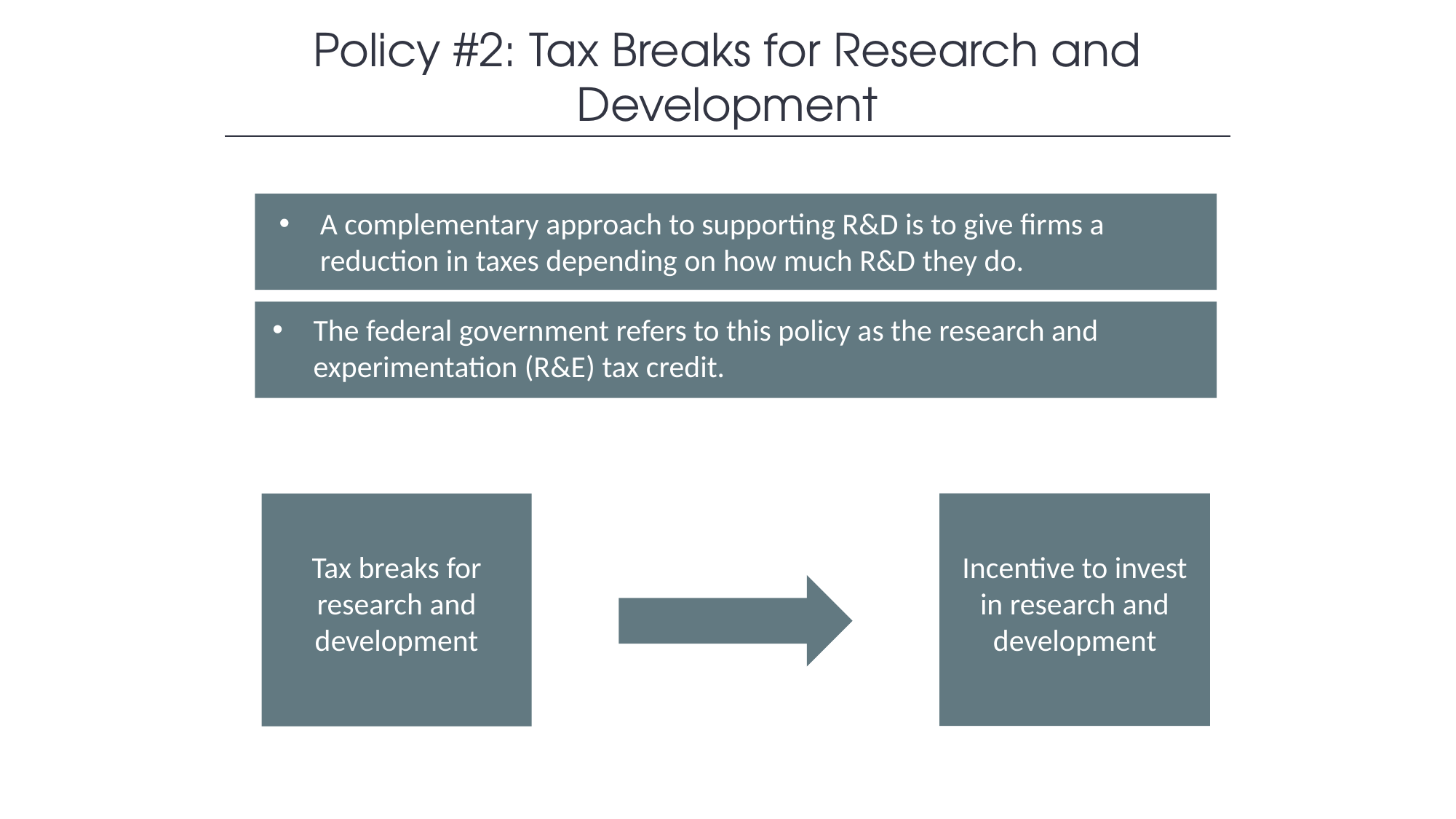

Policy #2: Tax Breaks for Research and Development

A complementary approach to supporting R&D is to give firms a reduction in taxes depending on how much R&D they do.

The federal government refers to this policy as the research and experimentation (R&E) tax credit.

Tax breaks for research and development

Incentive to invest in research and development